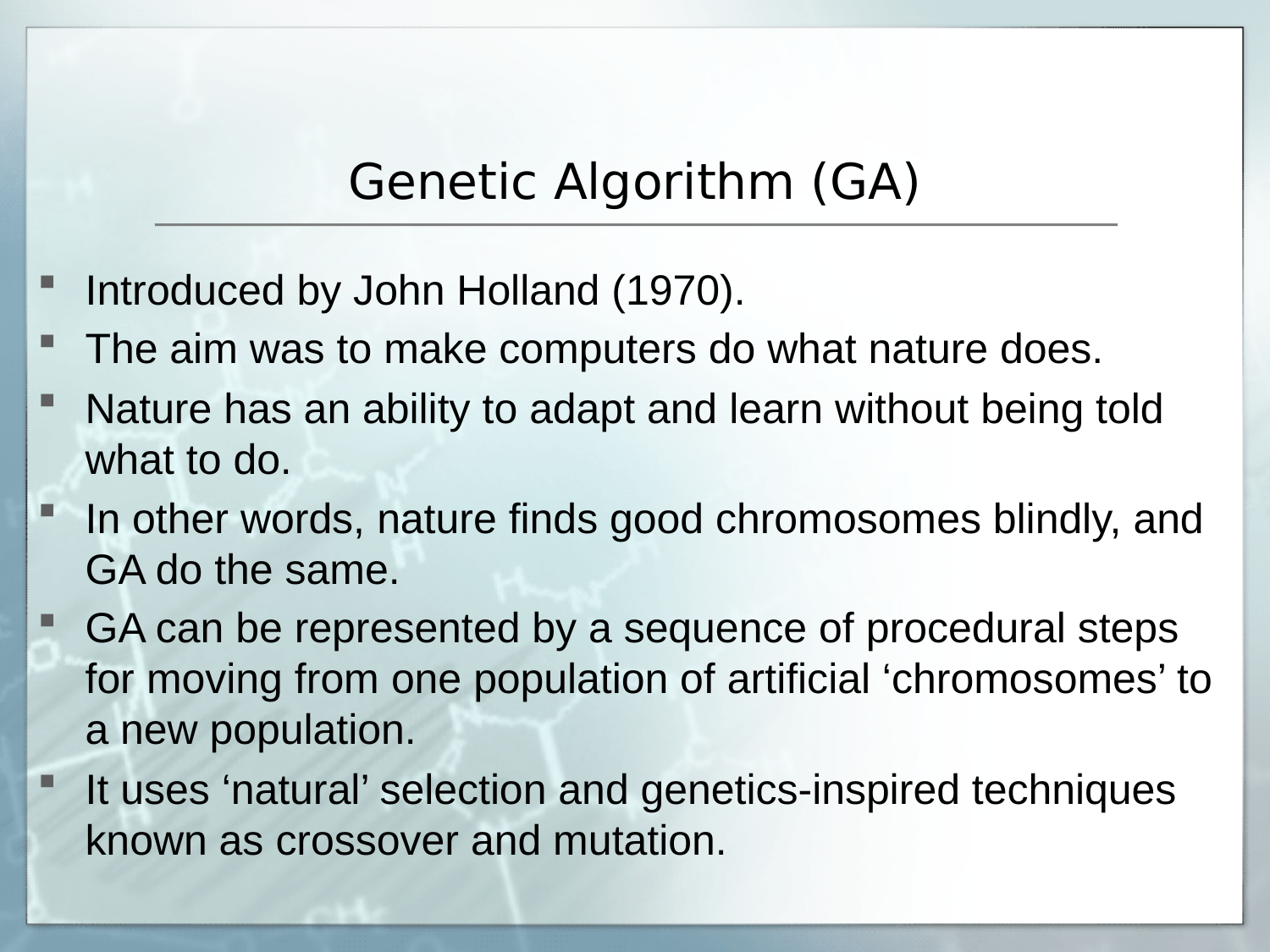

# Genetic Algorithm (GA)
Introduced by John Holland (1970).
The aim was to make computers do what nature does.
Nature has an ability to adapt and learn without being told what to do.
In other words, nature finds good chromosomes blindly, and GA do the same.
GA can be represented by a sequence of procedural steps for moving from one population of artificial ‘chromosomes’ to a new population.
It uses ‘natural’ selection and genetics-inspired techniques known as crossover and mutation.